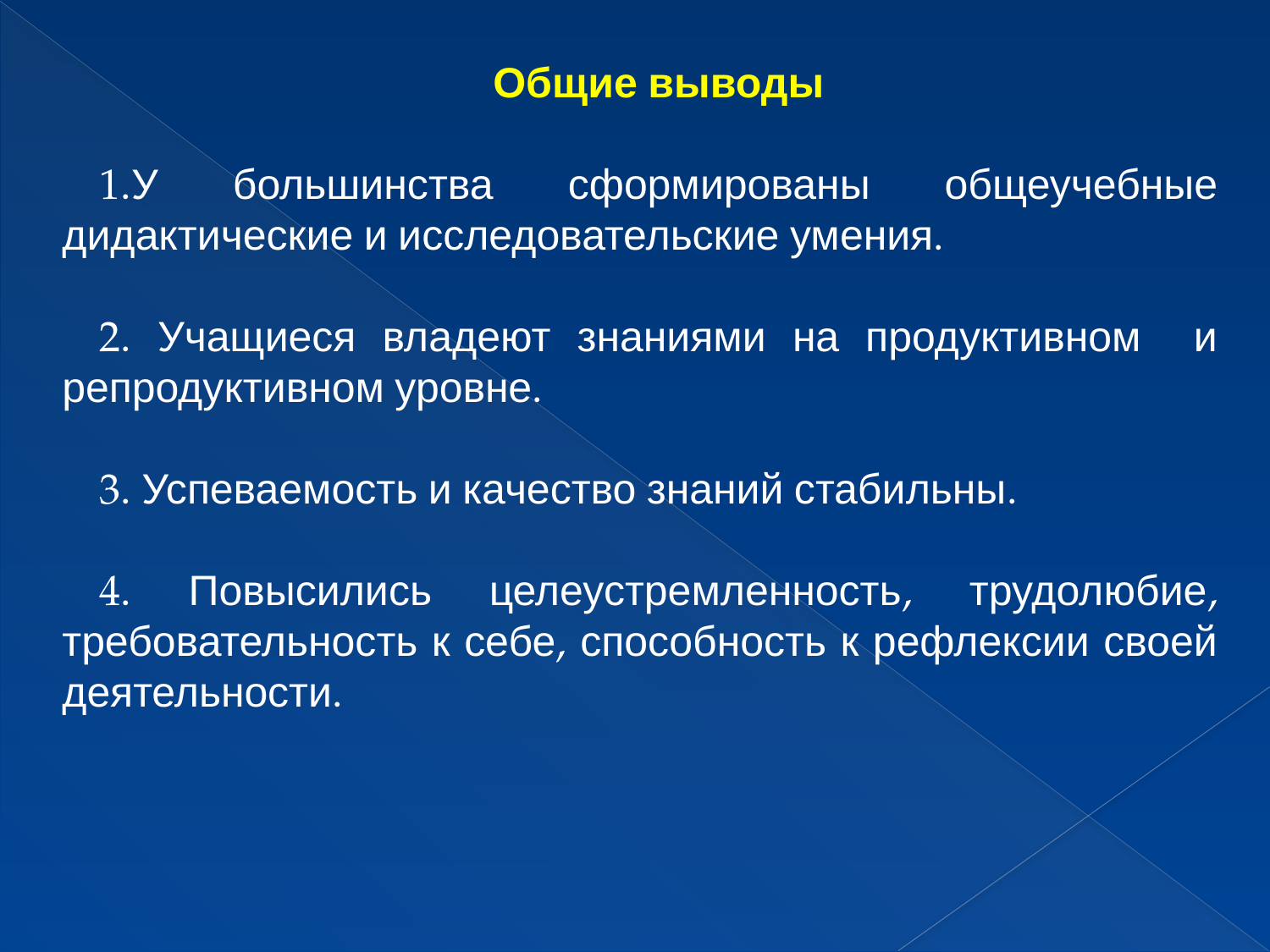

Общие выводы

У большинства сформированы общеучебные дидактические и исследовательские умения.

2. Учащиеся владеют знаниями на продуктивном  и репродуктивном уровне.

3. Успеваемость и качество знаний стабильны.

4. Повысились целеустремленность, трудолюбие, требовательность к себе, способность к рефлексии своей деятельности.